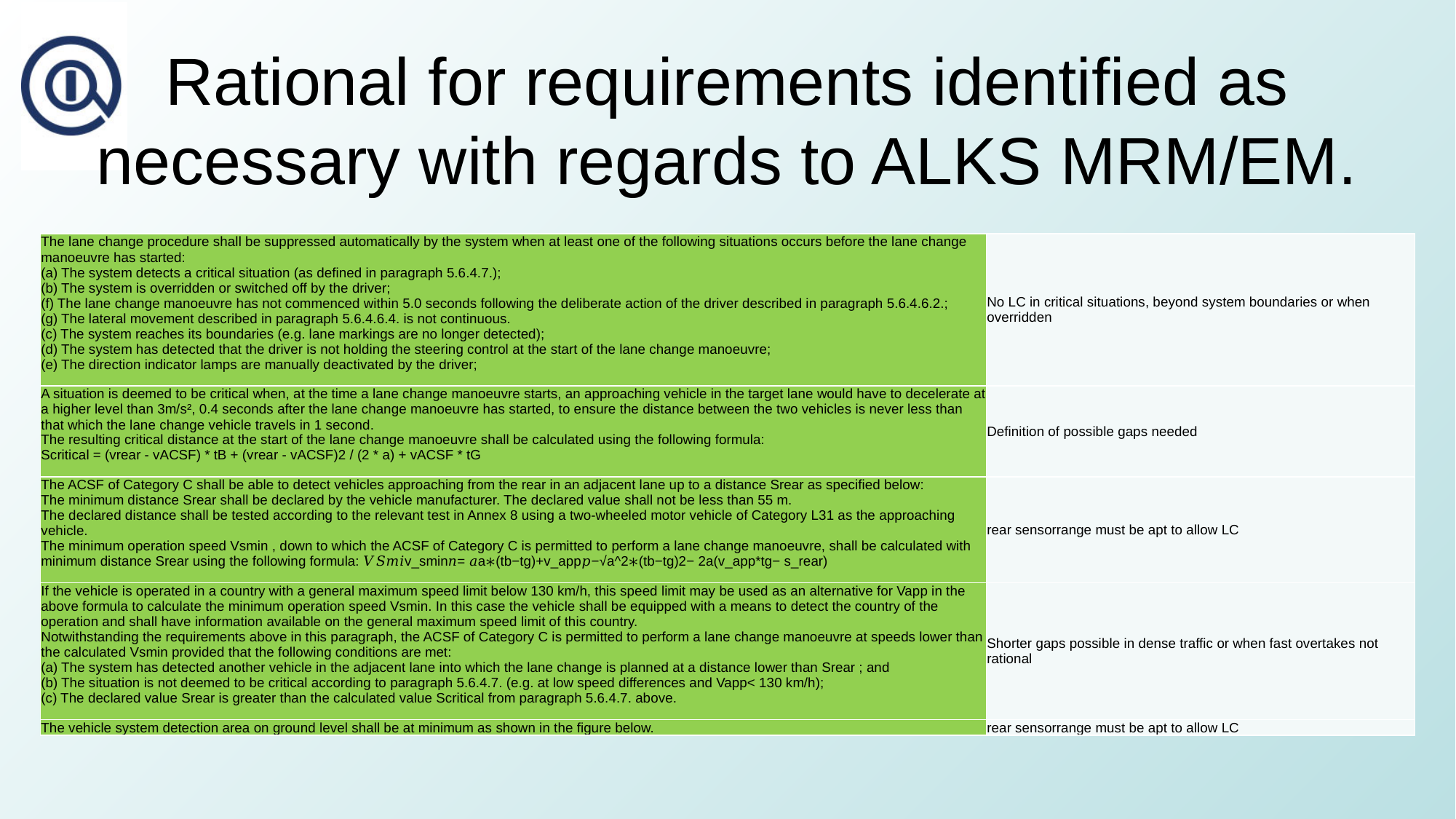

# Rational for requirements identified as necessary with regards to ALKS MRM/EM.
| The lane change procedure shall be suppressed automatically by the system when at least one of the following situations occurs before the lane change manoeuvre has started: (a) The system detects a critical situation (as defined in paragraph 5.6.4.7.); (b) The system is overridden or switched off by the driver; (f) The lane change manoeuvre has not commenced within 5.0 seconds following the deliberate action of the driver described in paragraph 5.6.4.6.2.; (g) The lateral movement described in paragraph 5.6.4.6.4. is not continuous. (c) The system reaches its boundaries (e.g. lane markings are no longer detected); (d) The system has detected that the driver is not holding the steering control at the start of the lane change manoeuvre; (e) The direction indicator lamps are manually deactivated by the driver; | No LC in critical situations, beyond system boundaries or when overridden |
| --- | --- |
| A situation is deemed to be critical when, at the time a lane change manoeuvre starts, an approaching vehicle in the target lane would have to decelerate at a higher level than 3m/s², 0.4 seconds after the lane change manoeuvre has started, to ensure the distance between the two vehicles is never less than that which the lane change vehicle travels in 1 second. The resulting critical distance at the start of the lane change manoeuvre shall be calculated using the following formula: Scritical = (vrear - vACSF) \* tB + (vrear - vACSF)2 / (2 \* a) + vACSF \* tG | Definition of possible gaps needed |
| The ACSF of Category C shall be able to detect vehicles approaching from the rear in an adjacent lane up to a distance Srear as specified below: The minimum distance Srear shall be declared by the vehicle manufacturer. The declared value shall not be less than 55 m. The declared distance shall be tested according to the relevant test in Annex 8 using a two-wheeled motor vehicle of Category L31 as the approaching vehicle. The minimum operation speed Vsmin , down to which the ACSF of Category C is permitted to perform a lane change manoeuvre, shall be calculated with minimum distance Srear using the following formula: 𝑉𝑆𝑚𝑖v\_smin𝑛= 𝑎a∗(tb−tg)+v\_app𝑝−√a^2∗(tb−tg)2− 2a(v\_app\*tg− s\_rear) | rear sensorrange must be apt to allow LC |
| If the vehicle is operated in a country with a general maximum speed limit below 130 km/h, this speed limit may be used as an alternative for Vapp in the above formula to calculate the minimum operation speed Vsmin. In this case the vehicle shall be equipped with a means to detect the country of the operation and shall have information available on the general maximum speed limit of this country. Notwithstanding the requirements above in this paragraph, the ACSF of Category C is permitted to perform a lane change manoeuvre at speeds lower than the calculated Vsmin provided that the following conditions are met: (a) The system has detected another vehicle in the adjacent lane into which the lane change is planned at a distance lower than Srear ; and (b) The situation is not deemed to be critical according to paragraph 5.6.4.7. (e.g. at low speed differences and Vapp< 130 km/h); (c) The declared value Srear is greater than the calculated value Scritical from paragraph 5.6.4.7. above. | Shorter gaps possible in dense traffic or when fast overtakes not rational |
| The vehicle system detection area on ground level shall be at minimum as shown in the figure below. | rear sensorrange must be apt to allow LC |